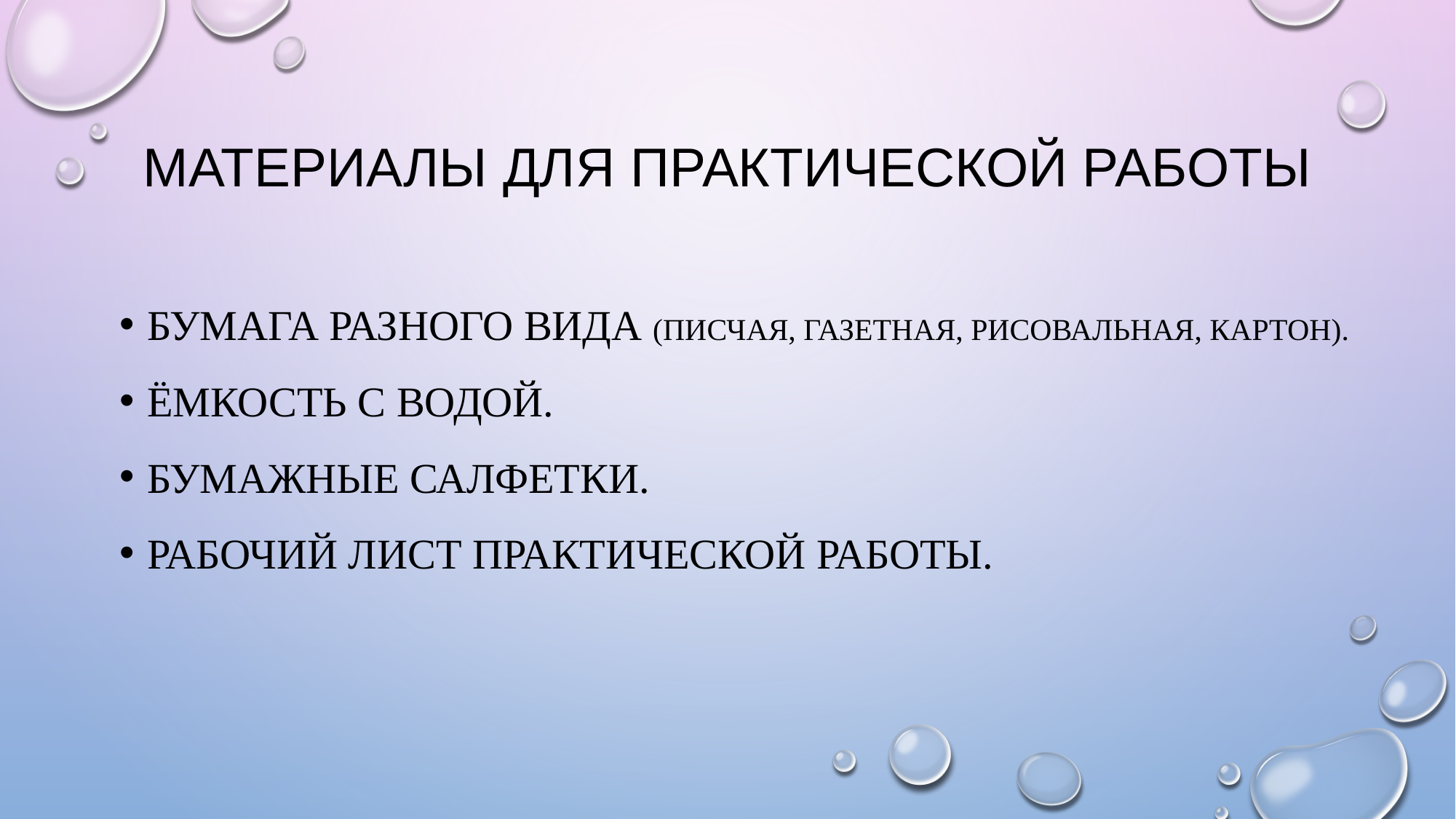

# Материалы для практической работы
Бумага разного вида (писчая, газетная, рисовальная, картон).
ёмкость с водой.
бумажные салфетки.
Рабочий лист практической работы.